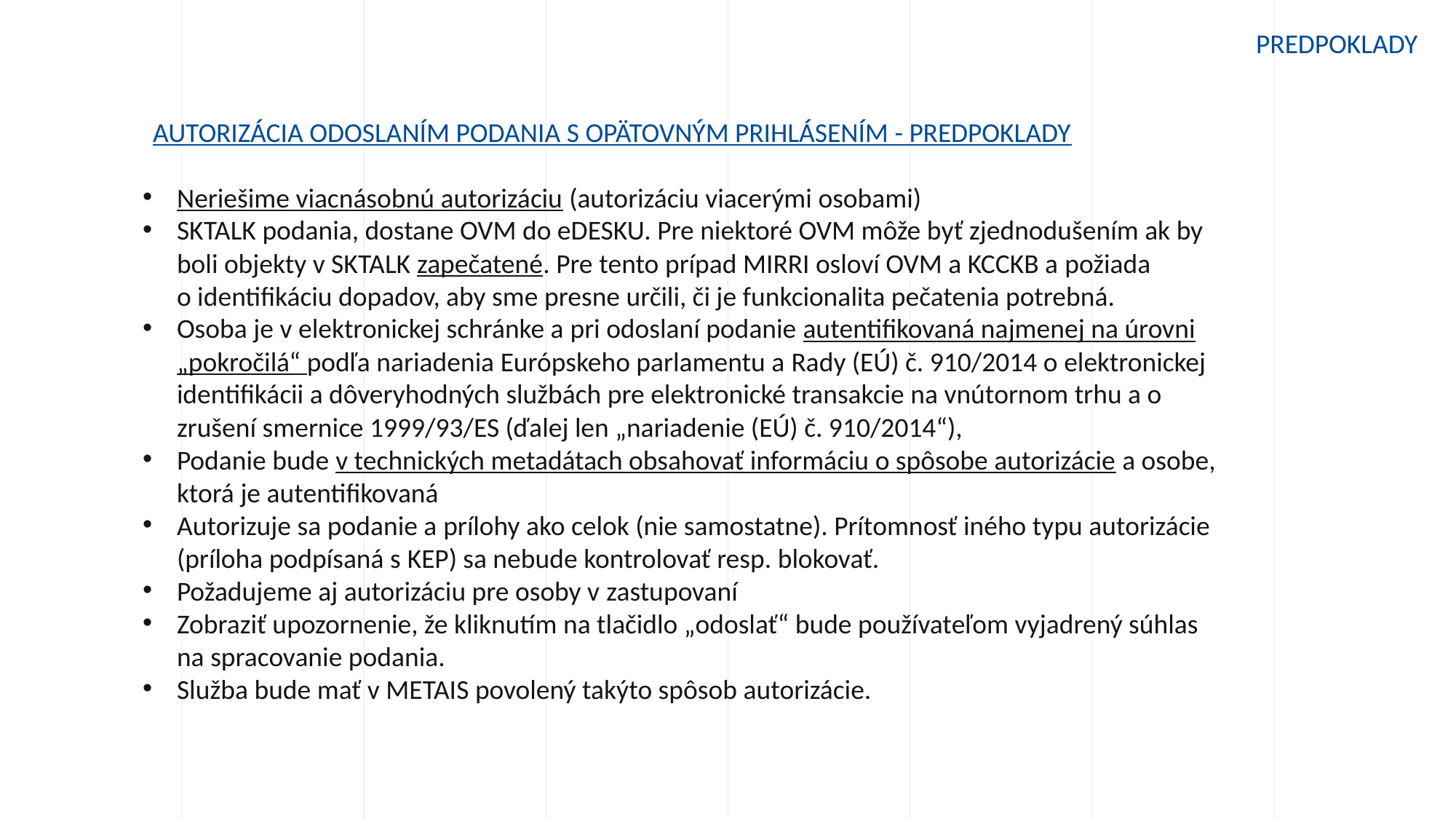

predpoklady
Autorizácia odoslaním podania s opätovným prihlásením - predpoklady
Neriešime viacnásobnú autorizáciu (autorizáciu viacerými osobami)
SKTALK podania, dostane OVM do eDESKU. Pre niektoré OVM môže byť zjednodušením ak by boli objekty v SKTALK zapečatené. Pre tento prípad MIRRI osloví OVM a KCCKB a požiada o identifikáciu dopadov, aby sme presne určili, či je funkcionalita pečatenia potrebná.
Osoba je v elektronickej schránke a pri odoslaní podanie autentifikovaná najmenej na úrovni „pokročilá“ podľa nariadenia Európskeho parlamentu a Rady (EÚ) č. 910/2014 o elektronickej identifikácii a dôveryhodných službách pre elektronické transakcie na vnútornom trhu a o zrušení smernice 1999/93/ES (ďalej len „nariadenie (EÚ) č. 910/2014“),
Podanie bude v technických metadátach obsahovať informáciu o spôsobe autorizácie a osobe, ktorá je autentifikovaná
Autorizuje sa podanie a prílohy ako celok (nie samostatne). Prítomnosť iného typu autorizácie (príloha podpísaná s KEP) sa nebude kontrolovať resp. blokovať.
Požadujeme aj autorizáciu pre osoby v zastupovaní
Zobraziť upozornenie, že kliknutím na tlačidlo „odoslať“ bude používateľom vyjadrený súhlas na spracovanie podania.
Služba bude mať v METAIS povolený takýto spôsob autorizácie.